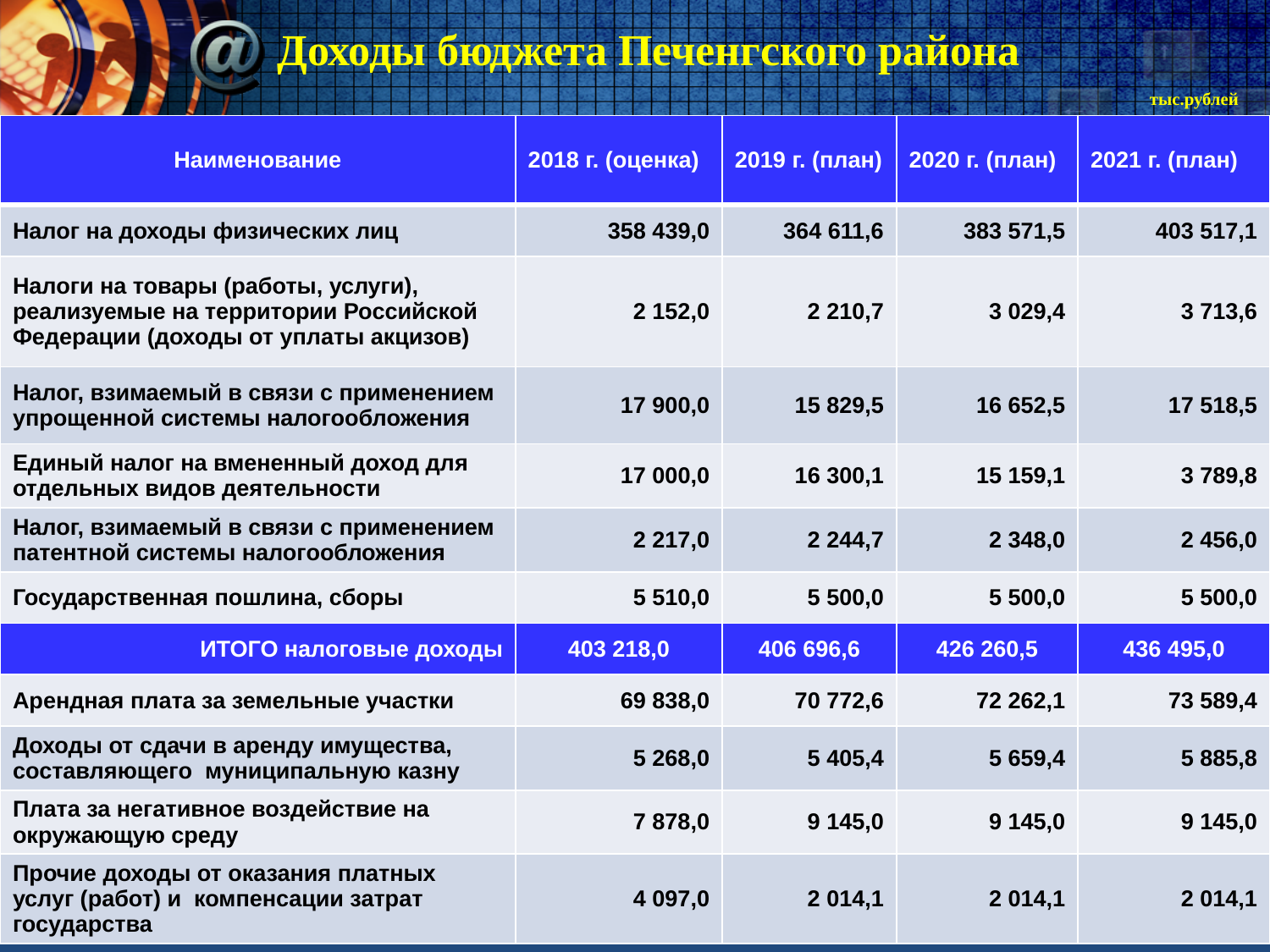

Доходы бюджета Печенгского района
тыс.рублей
| Наименование | 2018 г. (оценка) | 2019 г. (план) | 2020 г. (план) | 2021 г. (план) |
| --- | --- | --- | --- | --- |
| Налог на доходы физических лиц | 358 439,0 | 364 611,6 | 383 571,5 | 403 517,1 |
| Налоги на товары (работы, услуги), реализуемые на территории Российской Федерации (доходы от уплаты акцизов) | 2 152,0 | 2 210,7 | 3 029,4 | 3 713,6 |
| Налог, взимаемый в связи с применением упрощенной системы налогообложения | 17 900,0 | 15 829,5 | 16 652,5 | 17 518,5 |
| Единый налог на вмененный доход для отдельных видов деятельности | 17 000,0 | 16 300,1 | 15 159,1 | 3 789,8 |
| Налог, взимаемый в связи с применением патентной системы налогообложения | 2 217,0 | 2 244,7 | 2 348,0 | 2 456,0 |
| Государственная пошлина, сборы | 5 510,0 | 5 500,0 | 5 500,0 | 5 500,0 |
| ИТОГО налоговые доходы | 403 218,0 | 406 696,6 | 426 260,5 | 436 495,0 |
| Арендная плата за земельные участки | 69 838,0 | 70 772,6 | 72 262,1 | 73 589,4 |
| Доходы от сдачи в аренду имущества, составляющего муниципальную казну | 5 268,0 | 5 405,4 | 5 659,4 | 5 885,8 |
| Плата за негативное воздействие на окружающую среду | 7 878,0 | 9 145,0 | 9 145,0 | 9 145,0 |
| Прочие доходы от оказания платных услуг (работ) и компенсации затрат государства | 4 097,0 | 2 014,1 | 2 014,1 | 2 014,1 |